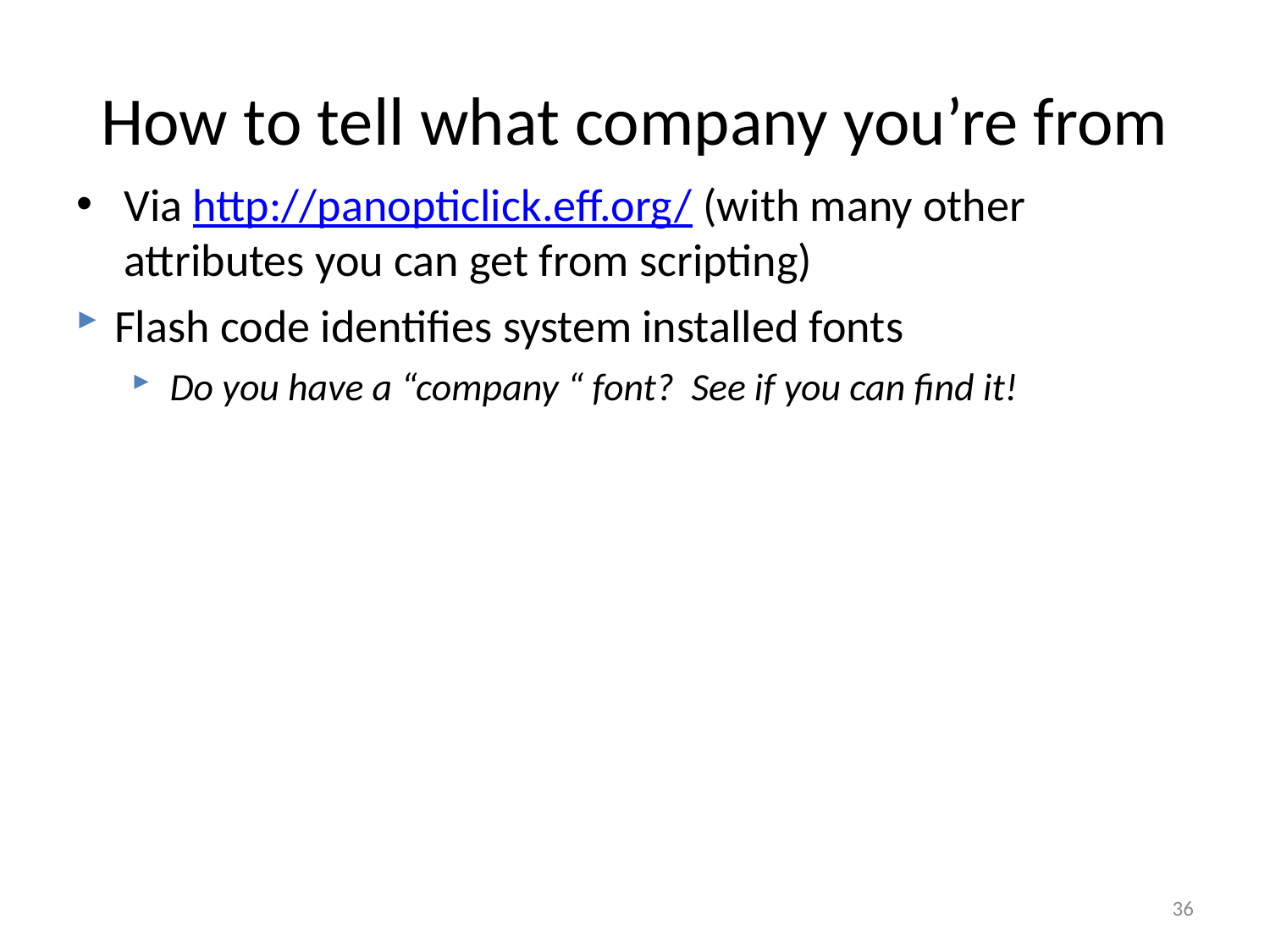

# How to tell what company you’re from
Via http://panopticlick.eff.org/ (with many other attributes you can get from scripting)
Flash code identifies system installed fonts
Do you have a “company “ font?  See if you can find it!
36